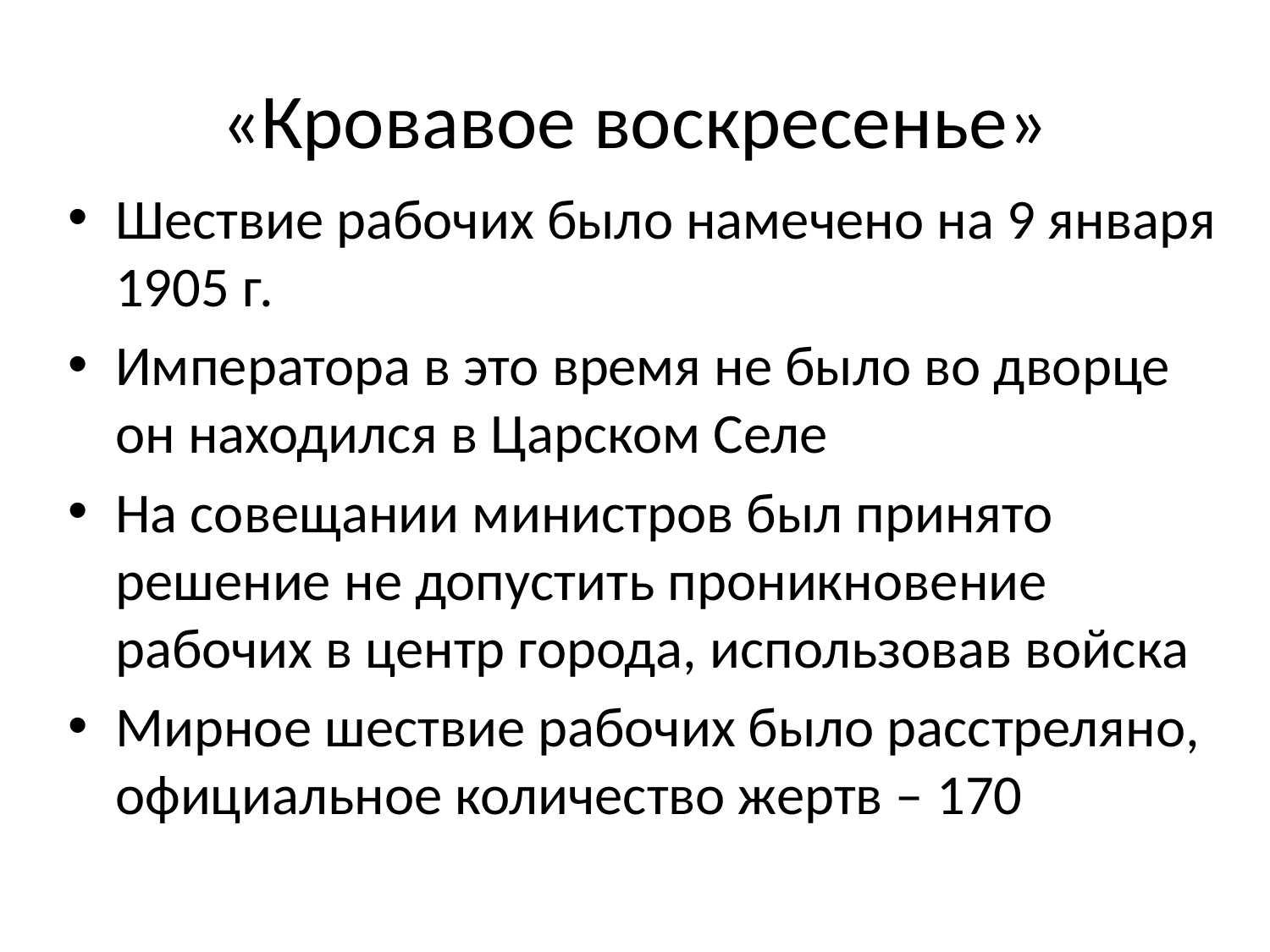

# «Кровавое воскресенье»
Шествие рабочих было намечено на 9 января 1905 г.
Императора в это время не было во дворце он находился в Царском Селе
На совещании министров был принято решение не допустить проникновение рабочих в центр города, использовав войска
Мирное шествие рабочих было расстреляно, официальное количество жертв – 170